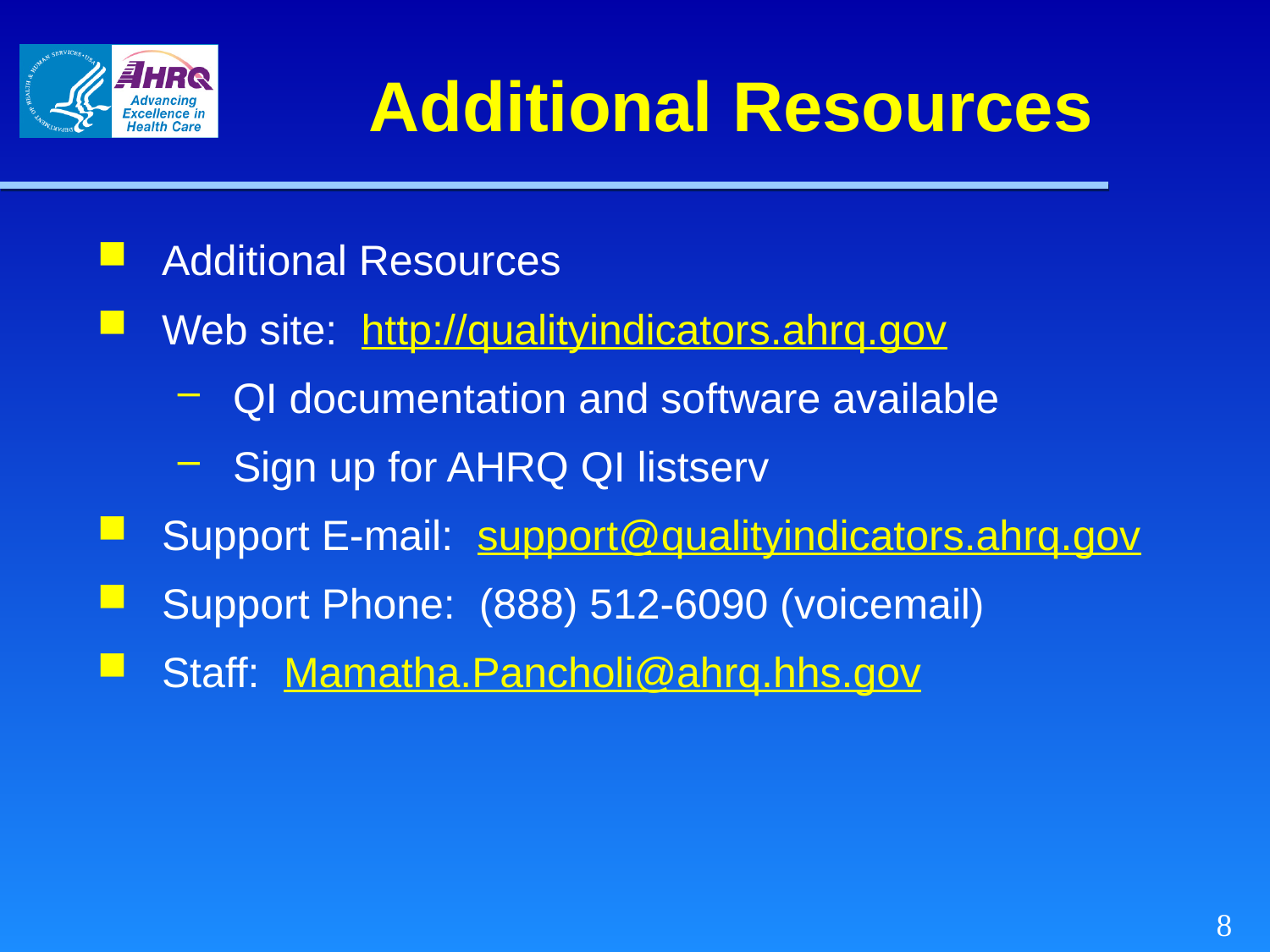

# Additional Resources
Additional Resources
Web site:  http://qualityindicators.ahrq.gov
QI documentation and software available
Sign up for AHRQ QI listserv
Support E-mail:  support@qualityindicators.ahrq.gov
Support Phone:  (888) 512-6090 (voicemail)
Staff:  Mamatha.Pancholi@ahrq.hhs.gov

 8